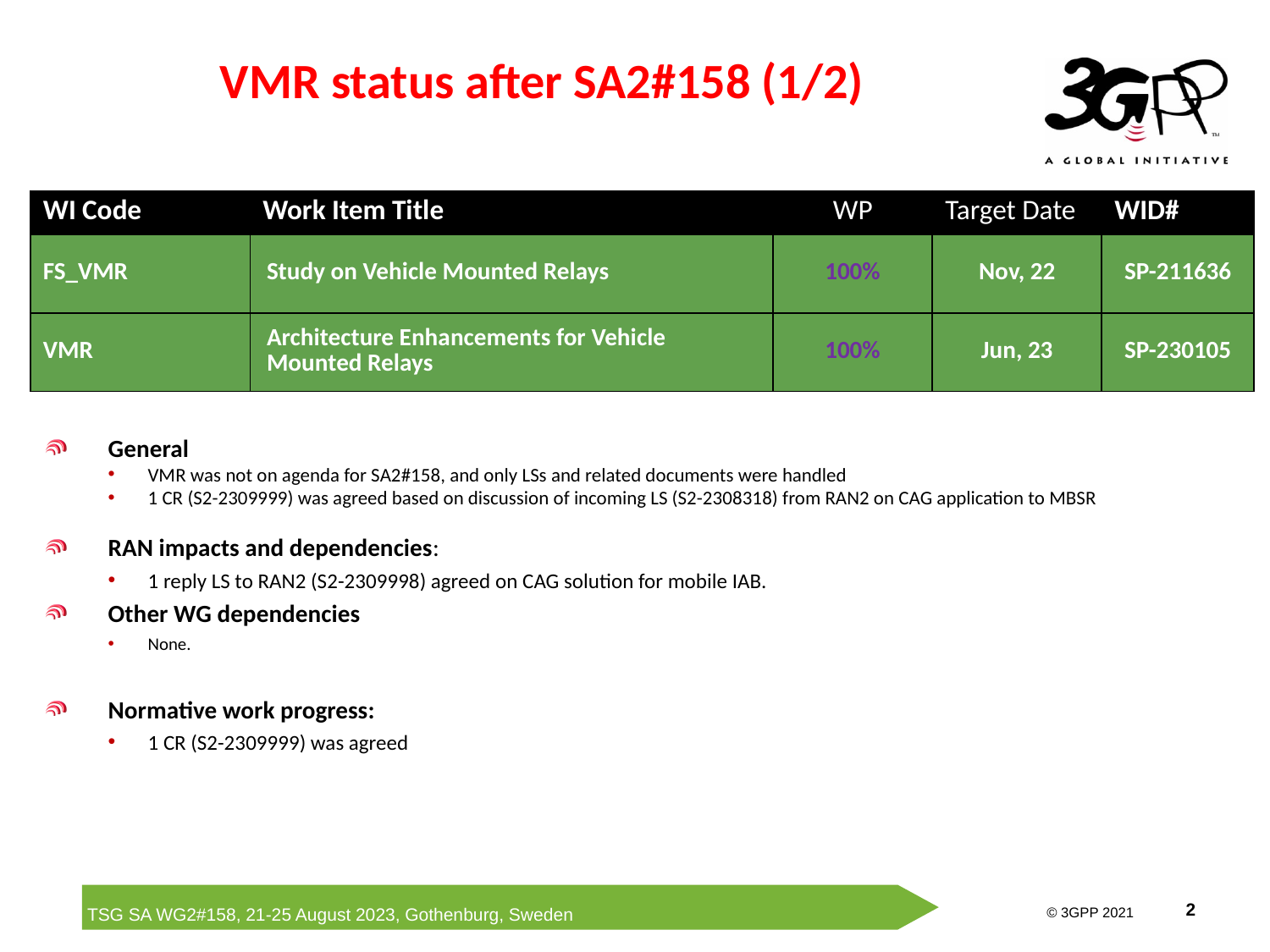

# VMR status after SA2#158 (1/2)
| WI Code | Work Item Title | WP | Target Date | WID# |
| --- | --- | --- | --- | --- |
| FS\_VMR | Study on Vehicle Mounted Relays | 100% | Nov, 22 | SP-211636 |
| VMR | Architecture Enhancements for Vehicle Mounted Relays | 100% | Jun, 23 | SP-230105 |
General
VMR was not on agenda for SA2#158, and only LSs and related documents were handled
1 CR (S2-2309999) was agreed based on discussion of incoming LS (S2-2308318) from RAN2 on CAG application to MBSR

RAN impacts and dependencies:
1 reply LS to RAN2 (S2-2309998) agreed on CAG solution for mobile IAB.
Other WG dependencies
None.

Normative work progress:
1 CR (S2-2309999) was agreed